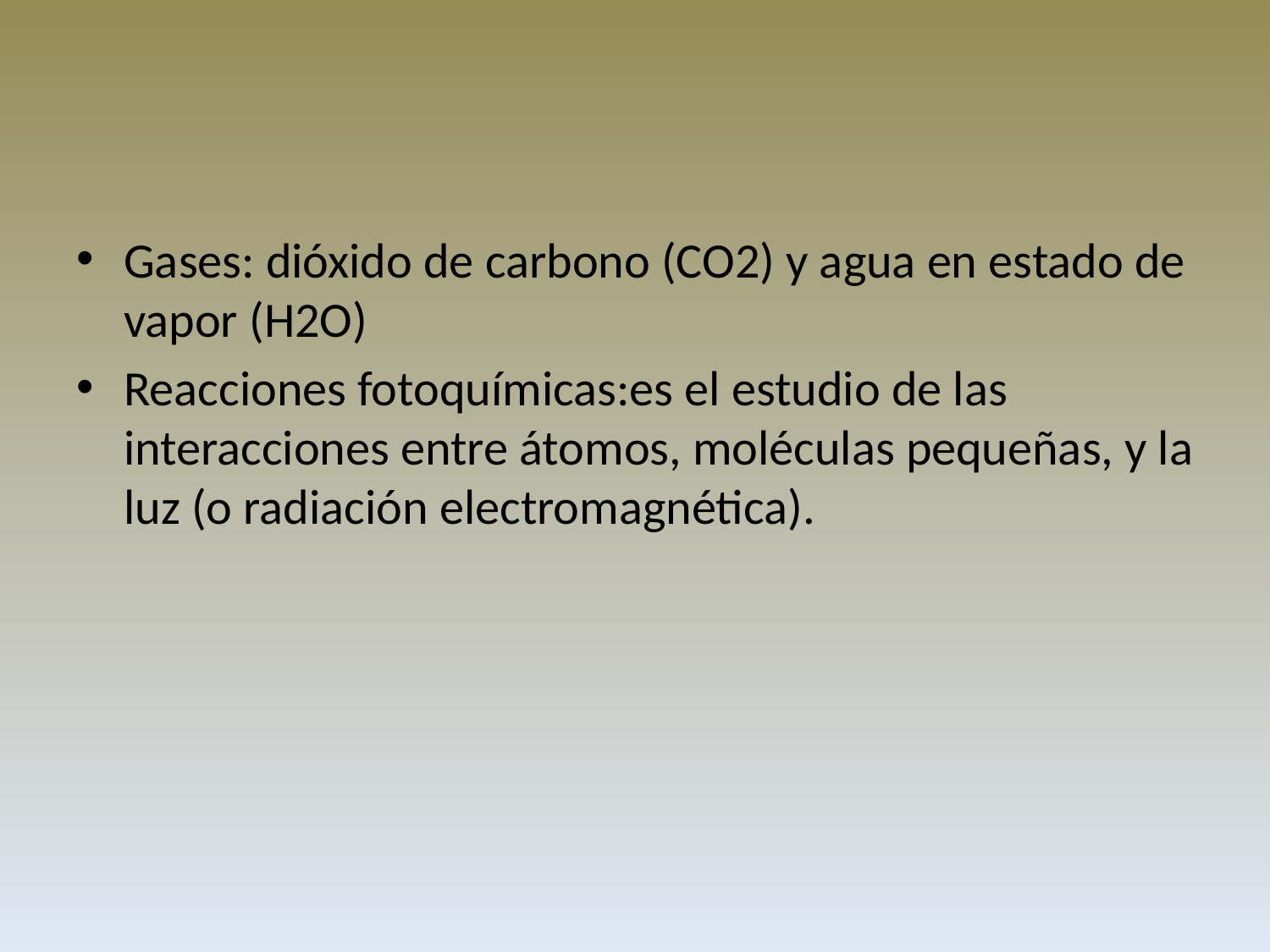

#
Gases: dióxido de carbono (CO2) y agua en estado de vapor (H2O)
Reacciones fotoquímicas:es el estudio de las interacciones entre átomos, moléculas pequeñas, y la luz (o radiación electromagnética).